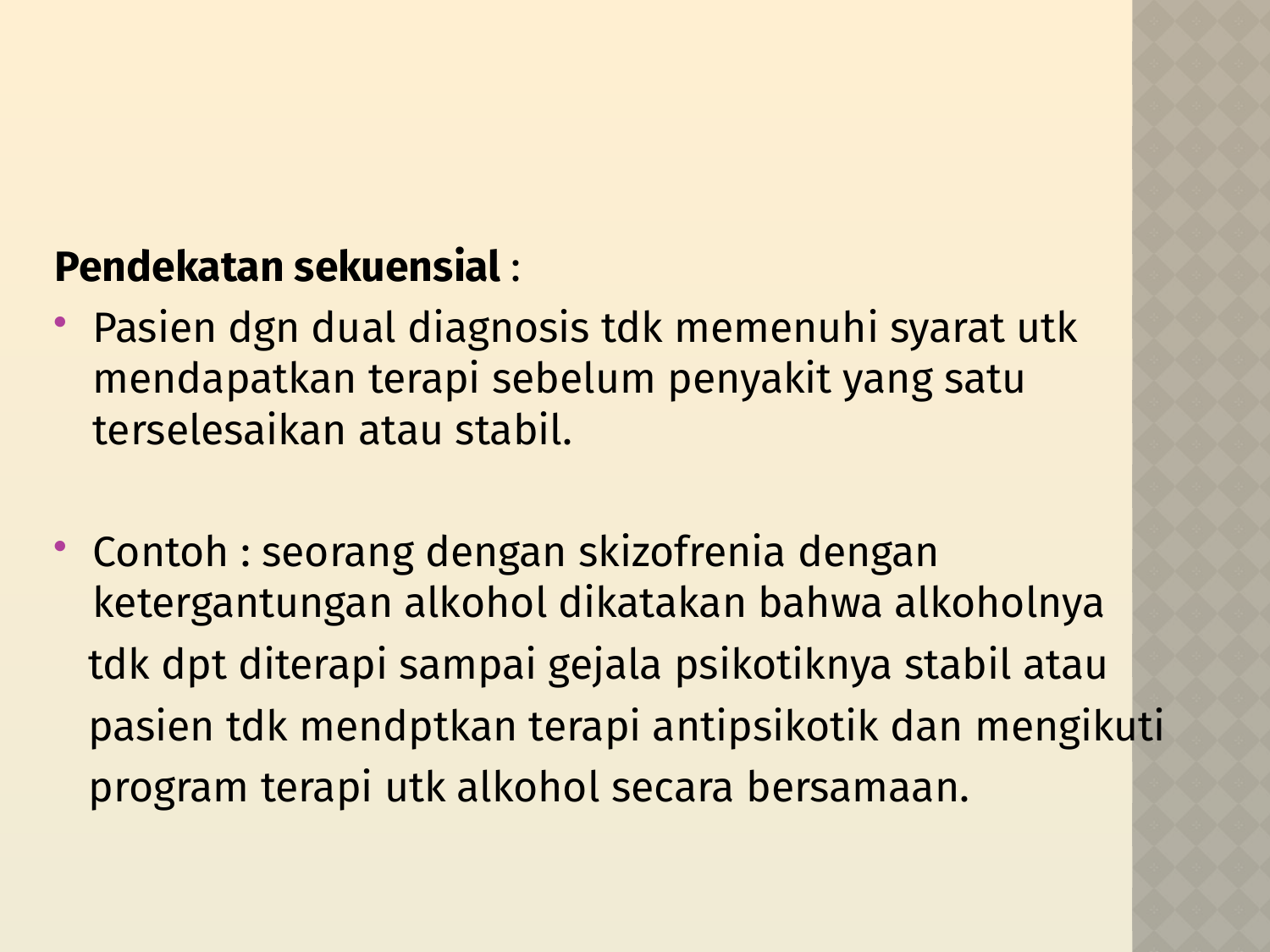

#
Pendekatan sekuensial :
Pasien dgn dual diagnosis tdk memenuhi syarat utk mendapatkan terapi sebelum penyakit yang satu terselesaikan atau stabil.

Contoh : seorang dengan skizofrenia dengan ketergantungan alkohol dikatakan bahwa alkoholnya
   tdk dpt diterapi sampai gejala psikotiknya stabil atau
   pasien tdk mendptkan terapi antipsikotik dan mengikuti
   program terapi utk alkohol secara bersamaan.